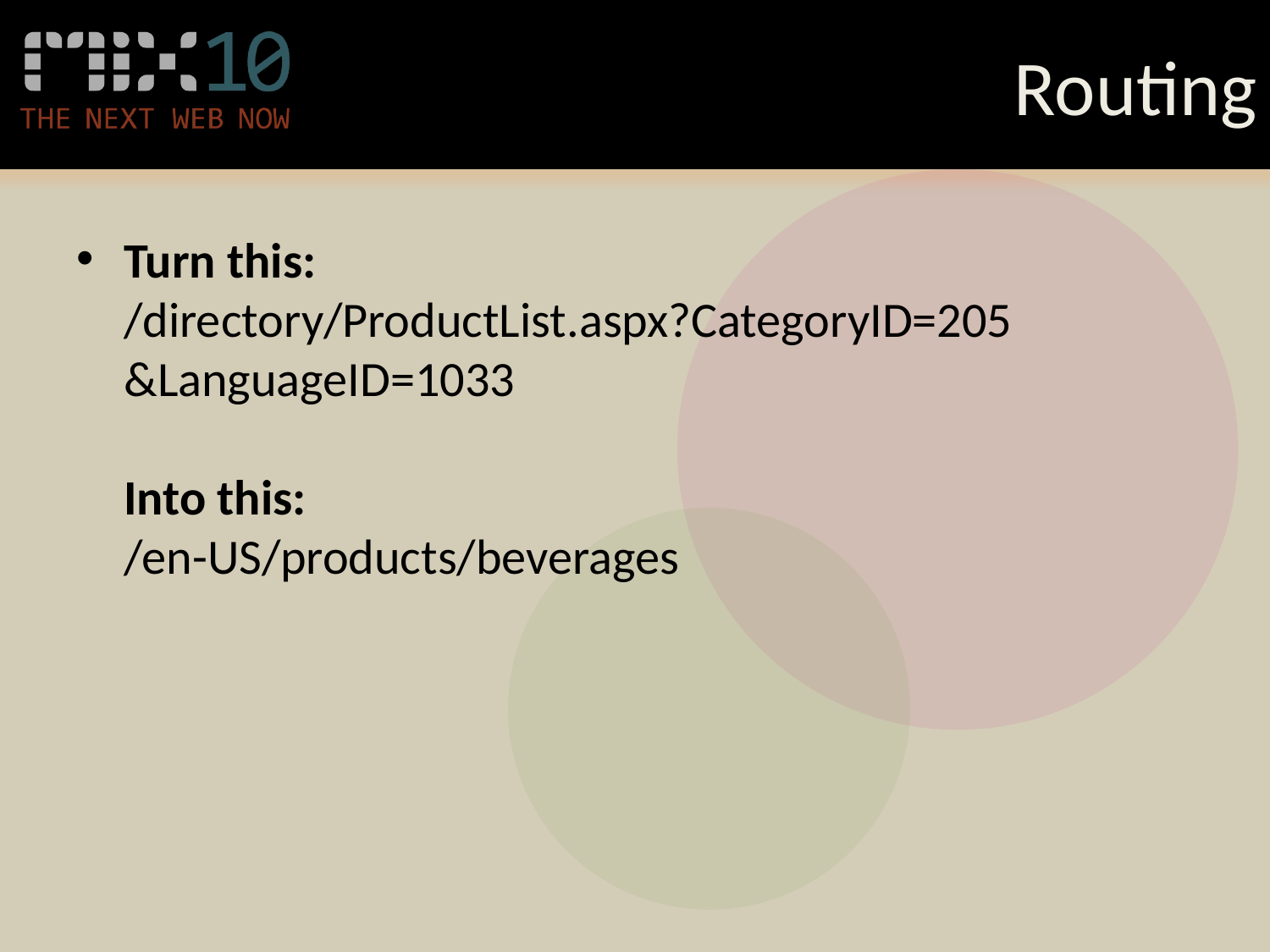

# Routing
Turn this:
/directory/ProductList.aspx?CategoryID=205
&LanguageID=1033
Into this:
/en-US/products/beverages